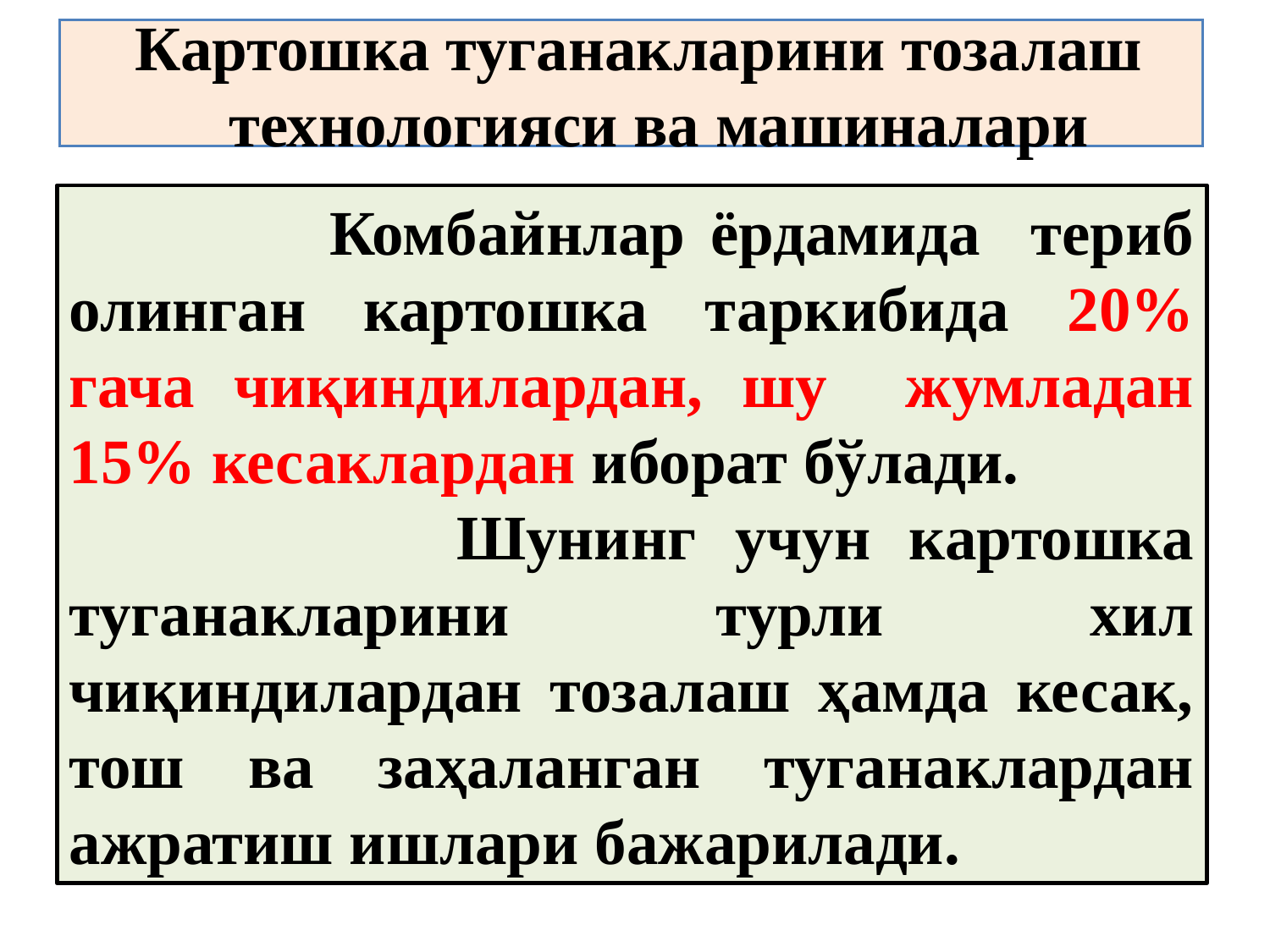

# Картошка туганакларини тозалаш технологияси ва машиналари
            Комбайнлар ёрдамида  териб олинган картошка таркибида 20% гача чиқиндилардан, шу  жумладан 15% кесаклардан иборат бўлади.
          Шунинг учун картошка туганакларини турли хил чиқиндилардан тозалаш ҳамда кесак, тош ва заҳаланган туганаклардан ажратиш ишлари бажарилади.